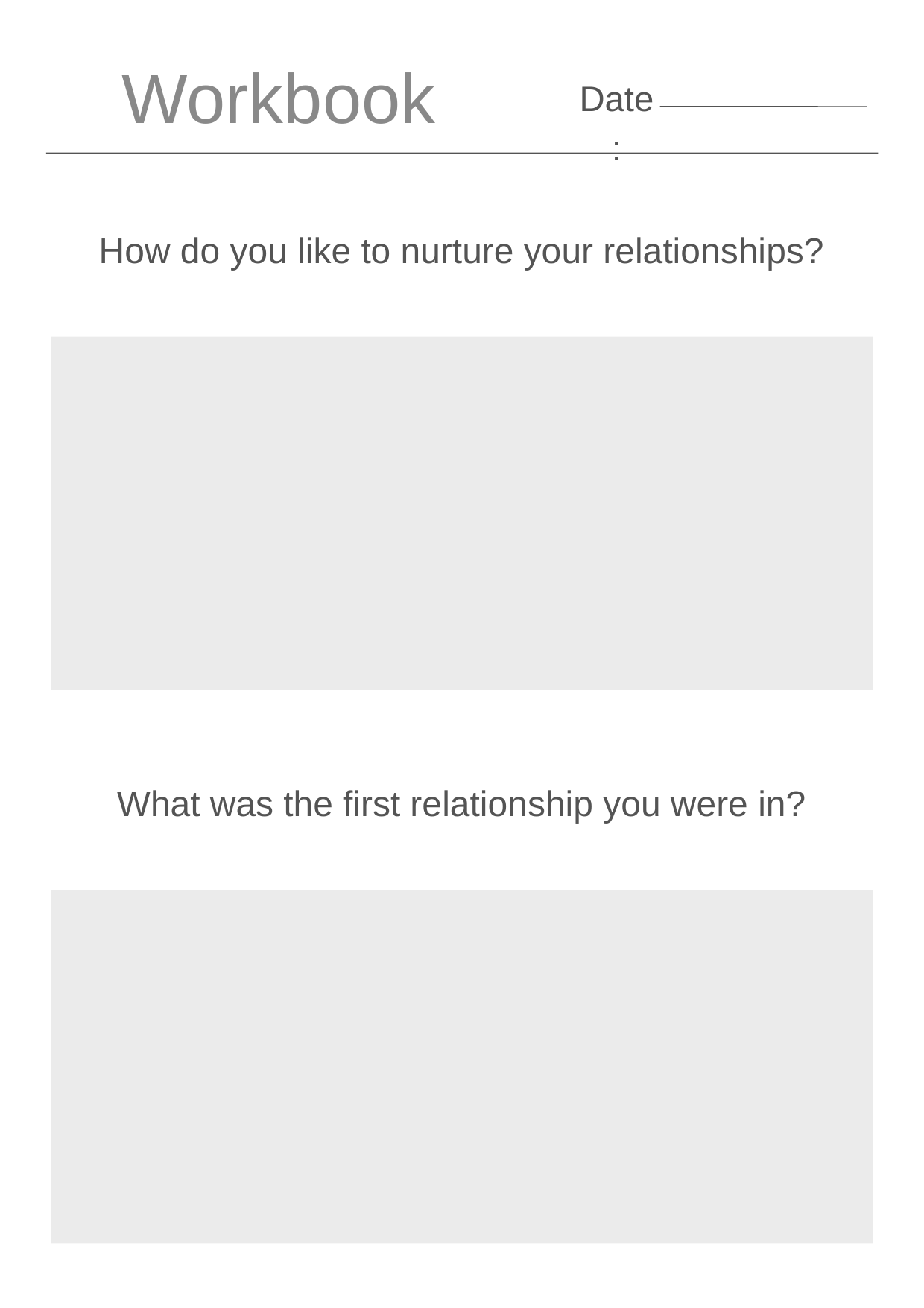

Workbook
Date:

How do you like to nurture your relationships?

What was the first relationship you were in?